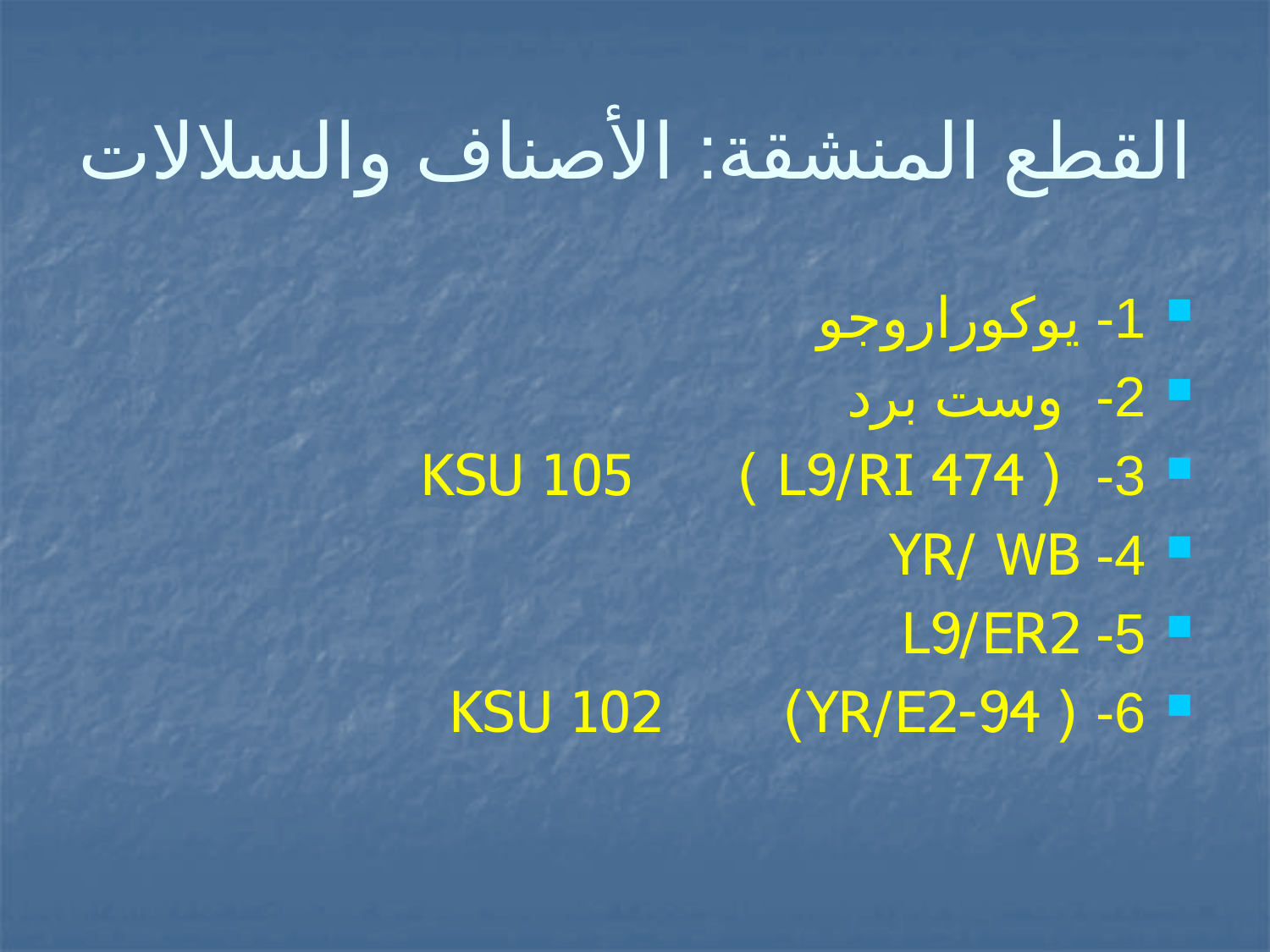

# القطع المنشقة: الأصناف والسلالات
1- يوكوراروجو
2-  وست برد
3-  KSU 105      ( L9/RI 474 )
4- YR/ WB
5- L9/ER2
6- KSU 102       (YR/E2-94 )